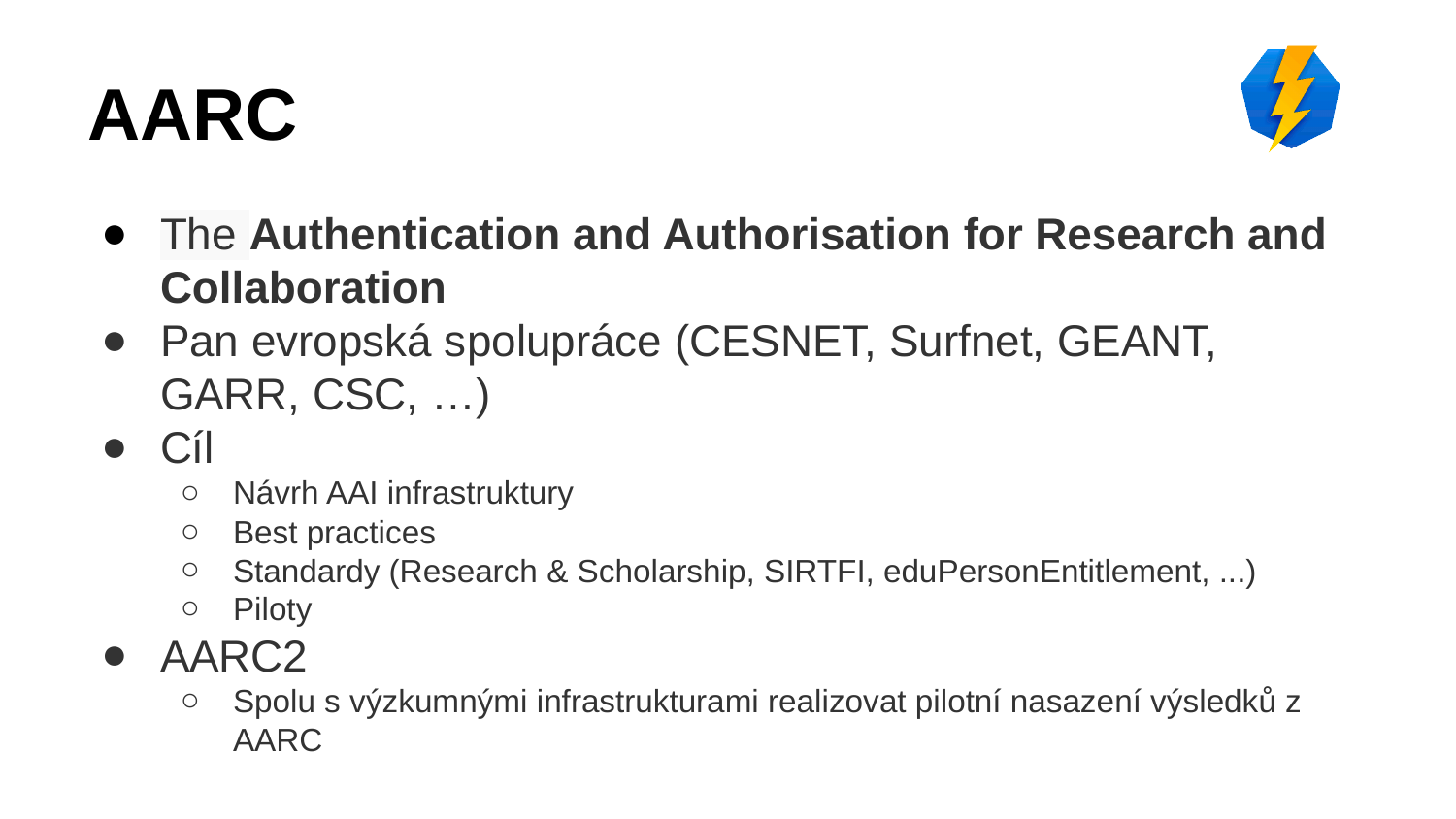

# AARC
The Authentication and Authorisation for Research and Collaboration
Pan evropská spolupráce (CESNET, Surfnet, GEANT, GARR, CSC, …)
Cíl
Návrh AAI infrastruktury
Best practices
Standardy (Research & Scholarship, SIRTFI, eduPersonEntitlement, ...)
Piloty
AARC2
Spolu s výzkumnými infrastrukturami realizovat pilotní nasazení výsledků z AARC